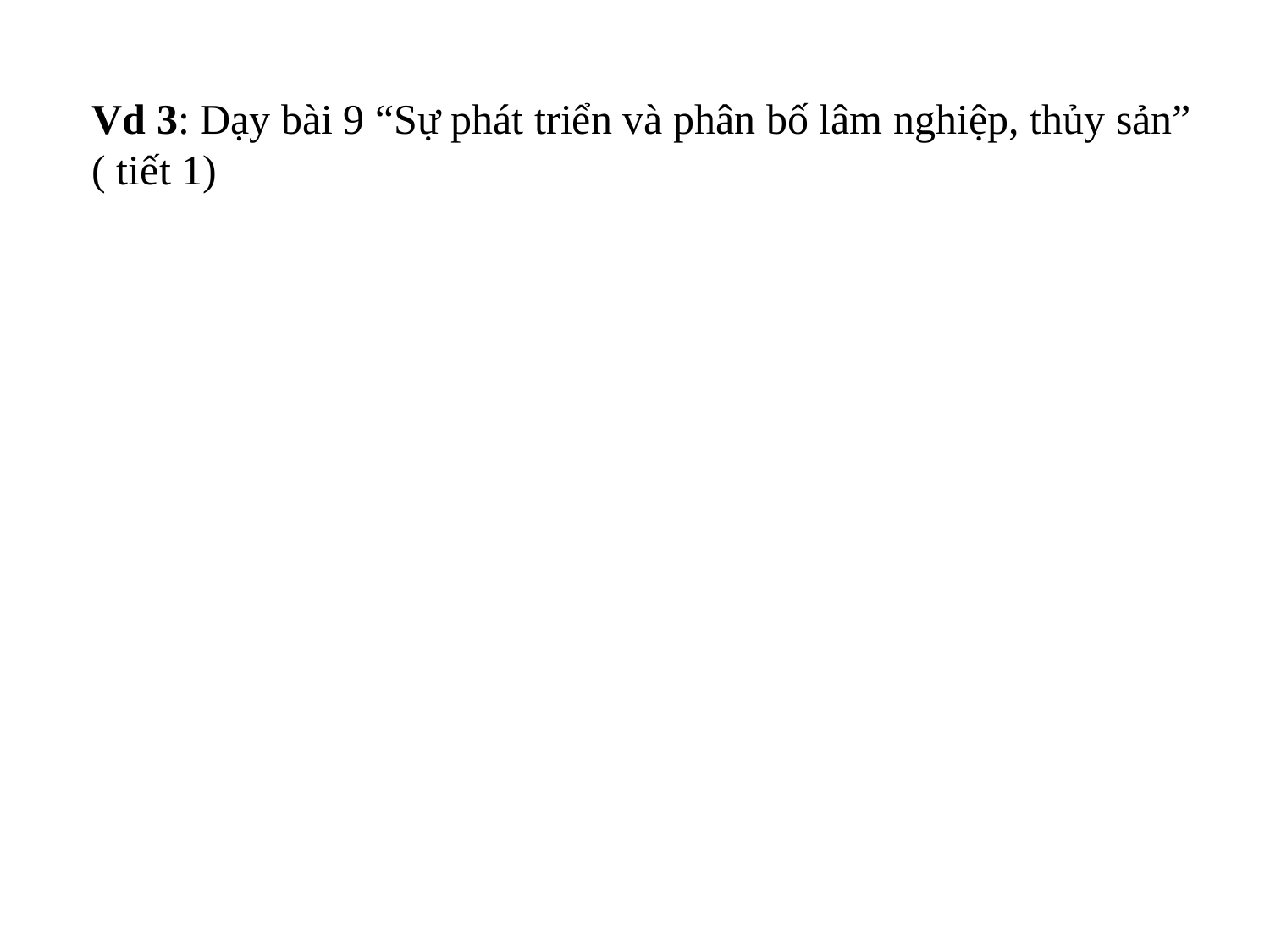

Vd 3: Dạy bài 9 “Sự phát triển và phân bố lâm nghiệp, thủy sản”
( tiết 1)